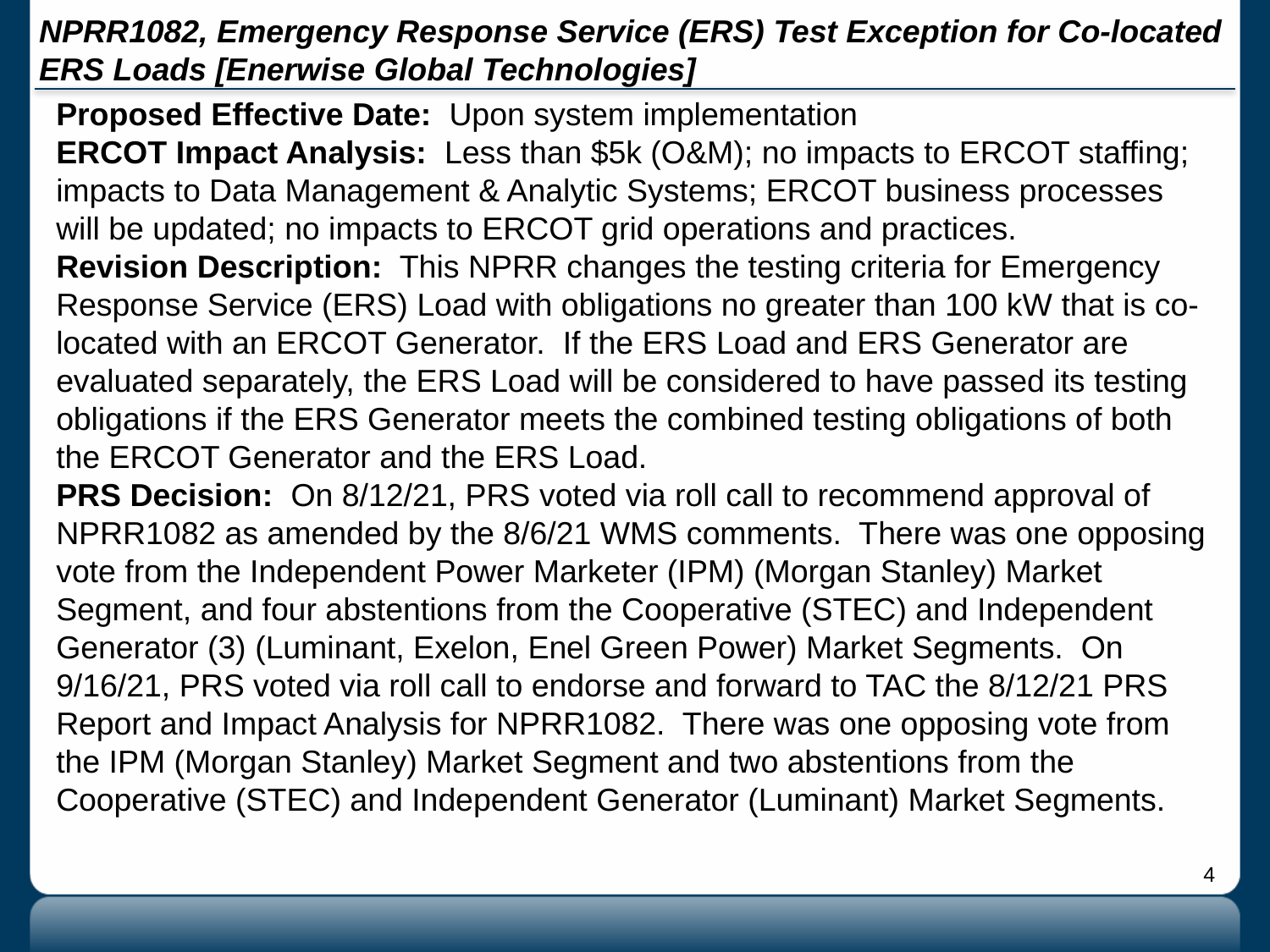

# NPRR1082, Emergency Response Service (ERS) Test Exception for Co-located ERS Loads [Enerwise Global Technologies]
Proposed Effective Date:  Upon system implementation
ERCOT Impact Analysis:  Less than $5k (O&M); no impacts to ERCOT staffing; impacts to Data Management & Analytic Systems; ERCOT business processes will be updated; no impacts to ERCOT grid operations and practices.
Revision Description:  This NPRR changes the testing criteria for Emergency Response Service (ERS) Load with obligations no greater than 100 kW that is co-located with an ERCOT Generator.  If the ERS Load and ERS Generator are evaluated separately, the ERS Load will be considered to have passed its testing obligations if the ERS Generator meets the combined testing obligations of both the ERCOT Generator and the ERS Load.
PRS Decision:  On 8/12/21, PRS voted via roll call to recommend approval of NPRR1082 as amended by the 8/6/21 WMS comments.  There was one opposing vote from the Independent Power Marketer (IPM) (Morgan Stanley) Market Segment, and four abstentions from the Cooperative (STEC) and Independent Generator (3) (Luminant, Exelon, Enel Green Power) Market Segments.  On 9/16/21, PRS voted via roll call to endorse and forward to TAC the 8/12/21 PRS Report and Impact Analysis for NPRR1082.  There was one opposing vote from the IPM (Morgan Stanley) Market Segment and two abstentions from the Cooperative (STEC) and Independent Generator (Luminant) Market Segments.